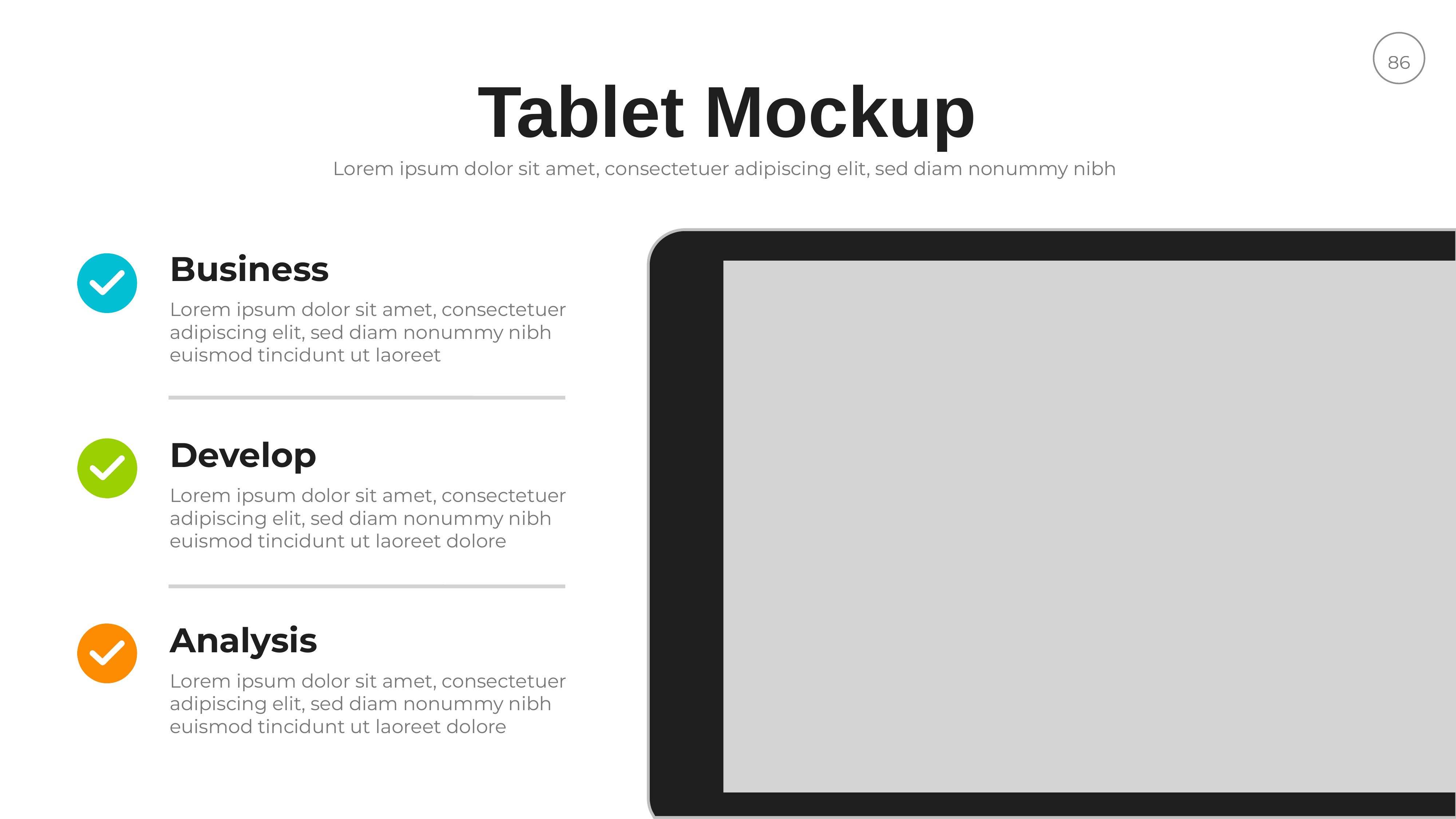

Tablet Mockup
Lorem ipsum dolor sit amet, consectetuer adipiscing elit, sed diam nonummy nibh

Business

Lorem ipsum dolor sit amet, consectetuer adipiscing elit, sed diam nonummy nibh euismod tincidunt ut laoreet

Develop

Lorem ipsum dolor sit amet, consectetuer adipiscing elit, sed diam nonummy nibh euismod tincidunt ut laoreet dolore

Analysis

Lorem ipsum dolor sit amet, consectetuer adipiscing elit, sed diam nonummy nibh euismod tincidunt ut laoreet dolore